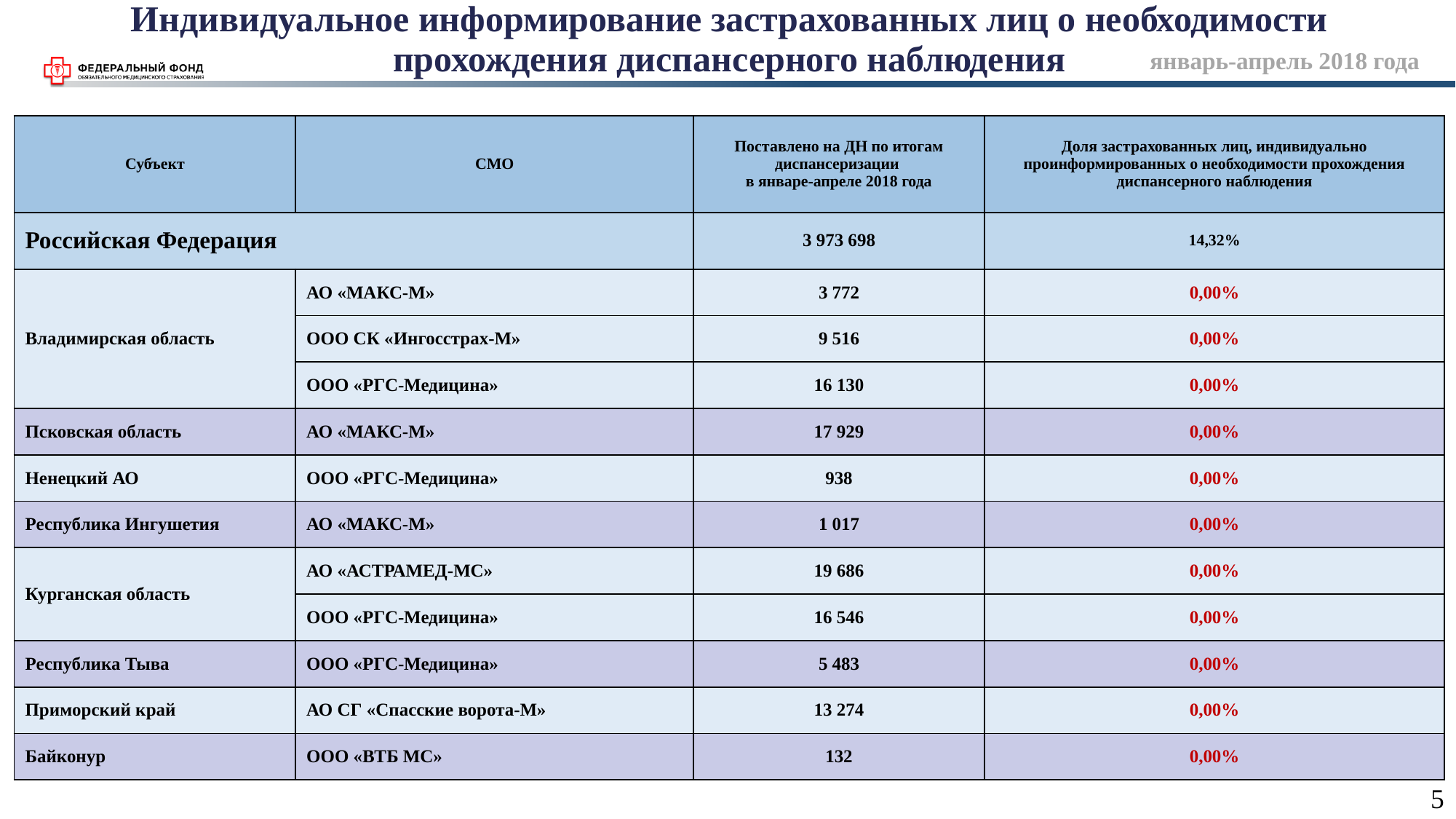

Индивидуальное информирование застрахованных лиц о необходимости прохождения диспансерного наблюдения
январь-апрель 2018 года
| Субъект | СМО | Поставлено на ДН по итогам диспансеризации в январе-апреле 2018 года | Доля застрахованных лиц, индивидуально проинформированных о необходимости прохождения диспансерного наблюдения |
| --- | --- | --- | --- |
| Российская Федерация |  | 3 973 698 | 14,32% |
| Владимирская область | АО «МАКС-М» | 3 772 | 0,00% |
|  | ООО СК «Ингосстрах-М» | 9 516 | 0,00% |
|  | ООО «РГС-Медицина» | 16 130 | 0,00% |
| Псковская область | АО «МАКС-М» | 17 929 | 0,00% |
| Ненецкий АО | ООО «РГС-Медицина» | 938 | 0,00% |
| Республика Ингушетия | АО «МАКС-М» | 1 017 | 0,00% |
| Курганская область | АО «АСТРАМЕД-МС» | 19 686 | 0,00% |
|  | ООО «РГС-Медицина» | 16 546 | 0,00% |
| Республика Тыва | ООО «РГС-Медицина» | 5 483 | 0,00% |
| Приморский край | АО СГ «Спасские ворота-М» | 13 274 | 0,00% |
| Байконур | ООО «ВТБ МС» | 132 | 0,00% |
5